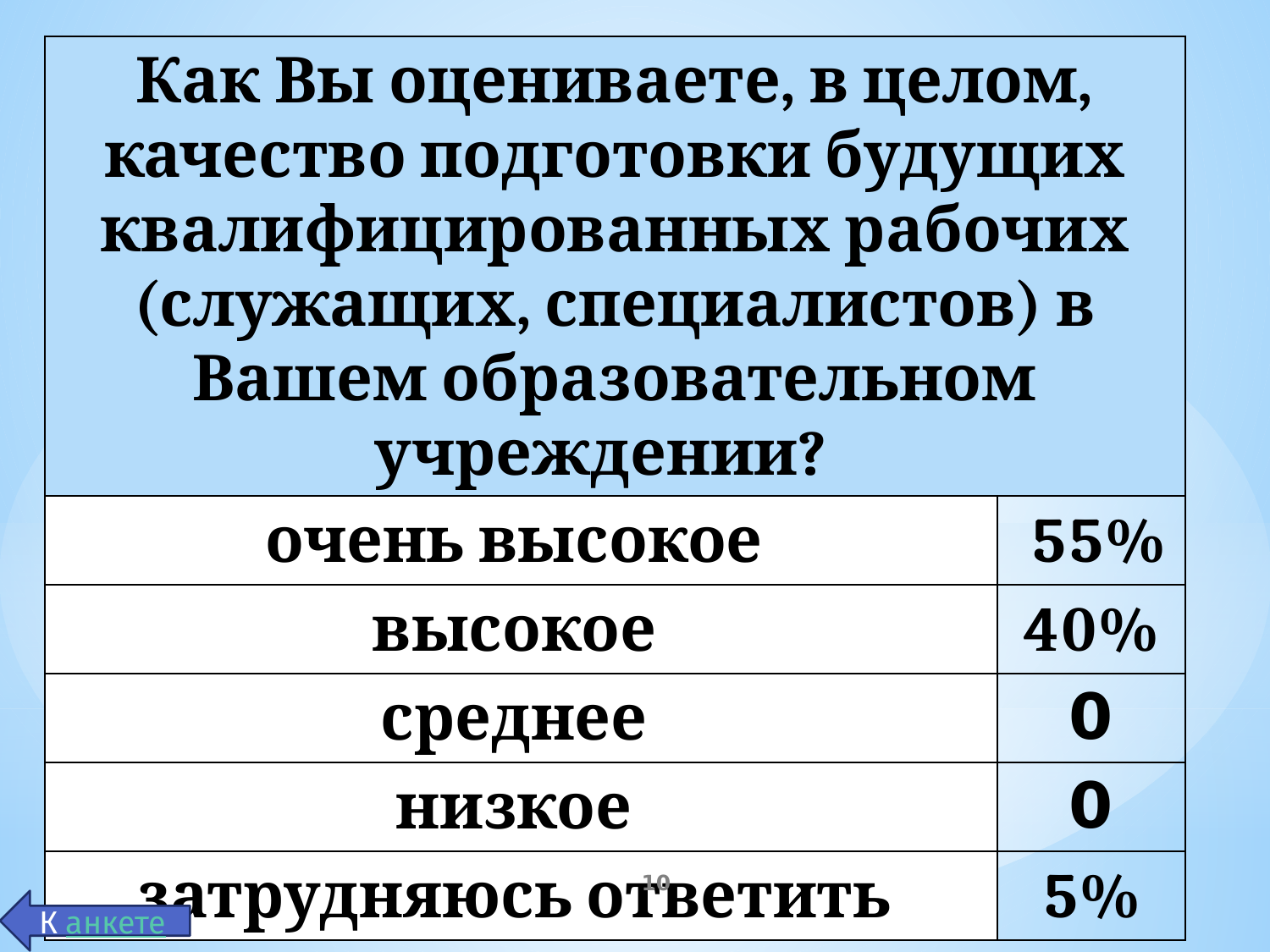

| Как Вы оцениваете, в целом, качество подготовки будущих квалифицированных рабочих (служащих, специалистов) в Вашем образовательном учреждении? |  |
| --- | --- |
| очень высокое | 55% |
| высокое | 40% |
| среднее | 0 |
| низкое | 0 |
| затрудняюсь ответить | 5% |
10
К анкете